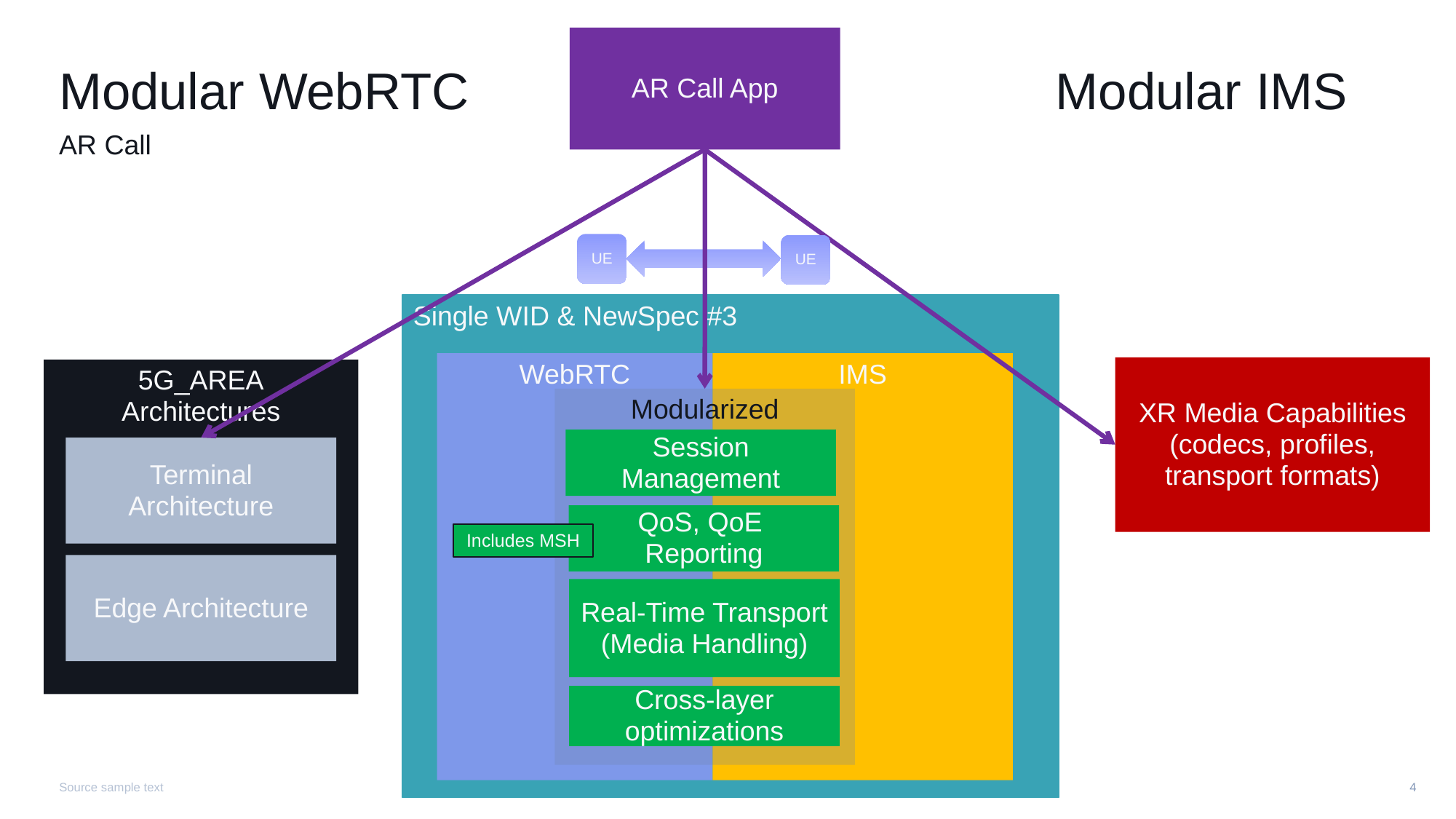

AR Call App
# Modular WebRTC 						 Modular IMS
AR Call
UE
UE

Single WID & NewSpec #3
WebRTC
IMS
XR Media Capabilities
(codecs, profiles, transport formats)
5G_AREA
Architectures
Modularized
Session Management
Terminal Architecture
QoS, QoE  Reporting
Includes MSH
Edge Architecture
Real-Time Transport (Media Handling)
Cross-layer optimizations
Source sample text